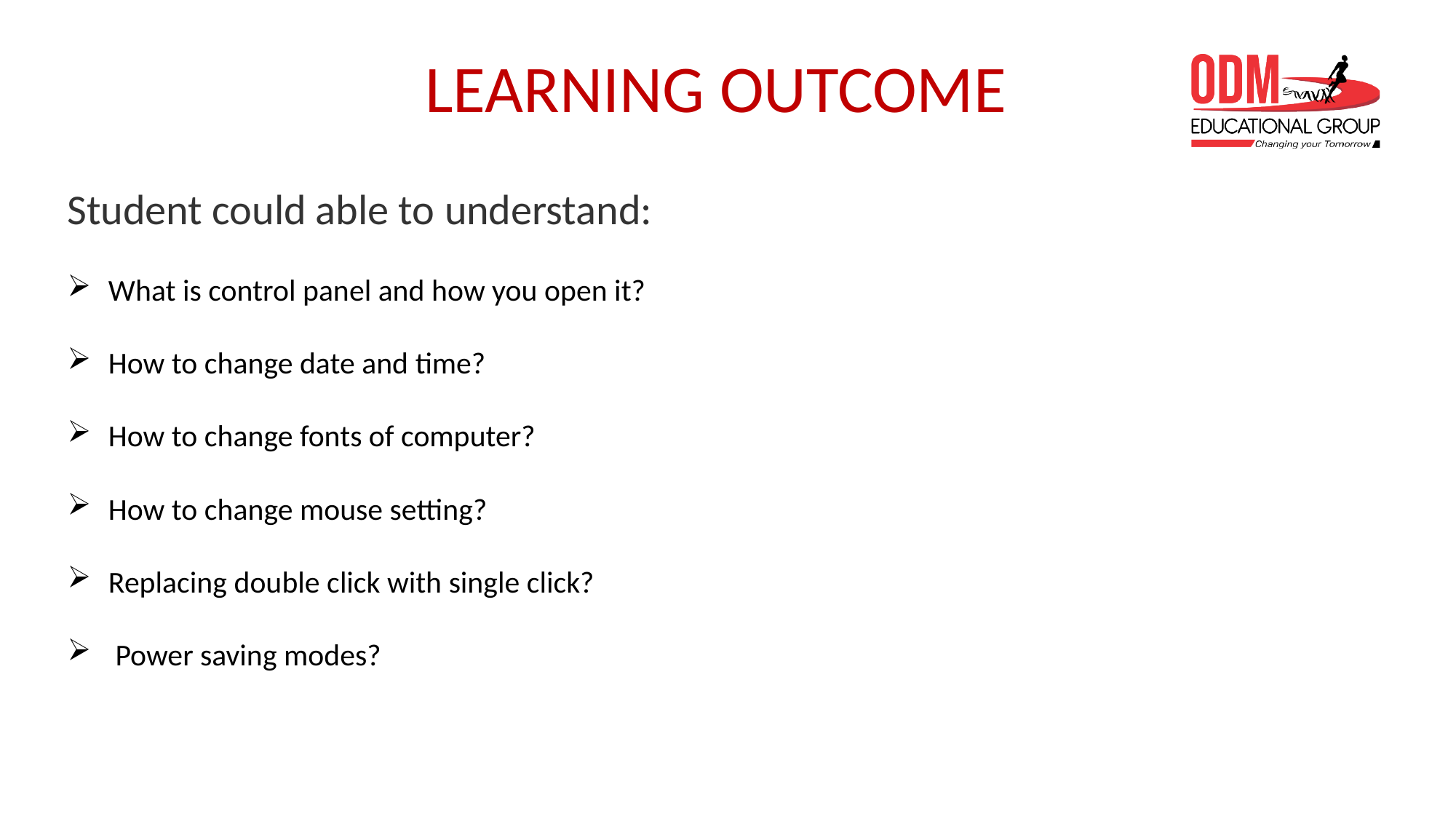

# LEARNING OUTCOME

Student could able to understand:
What is control panel and how you open it?
How to change date and time?
How to change fonts of computer?
How to change mouse setting?
Replacing double click with single click?
 Power saving modes?